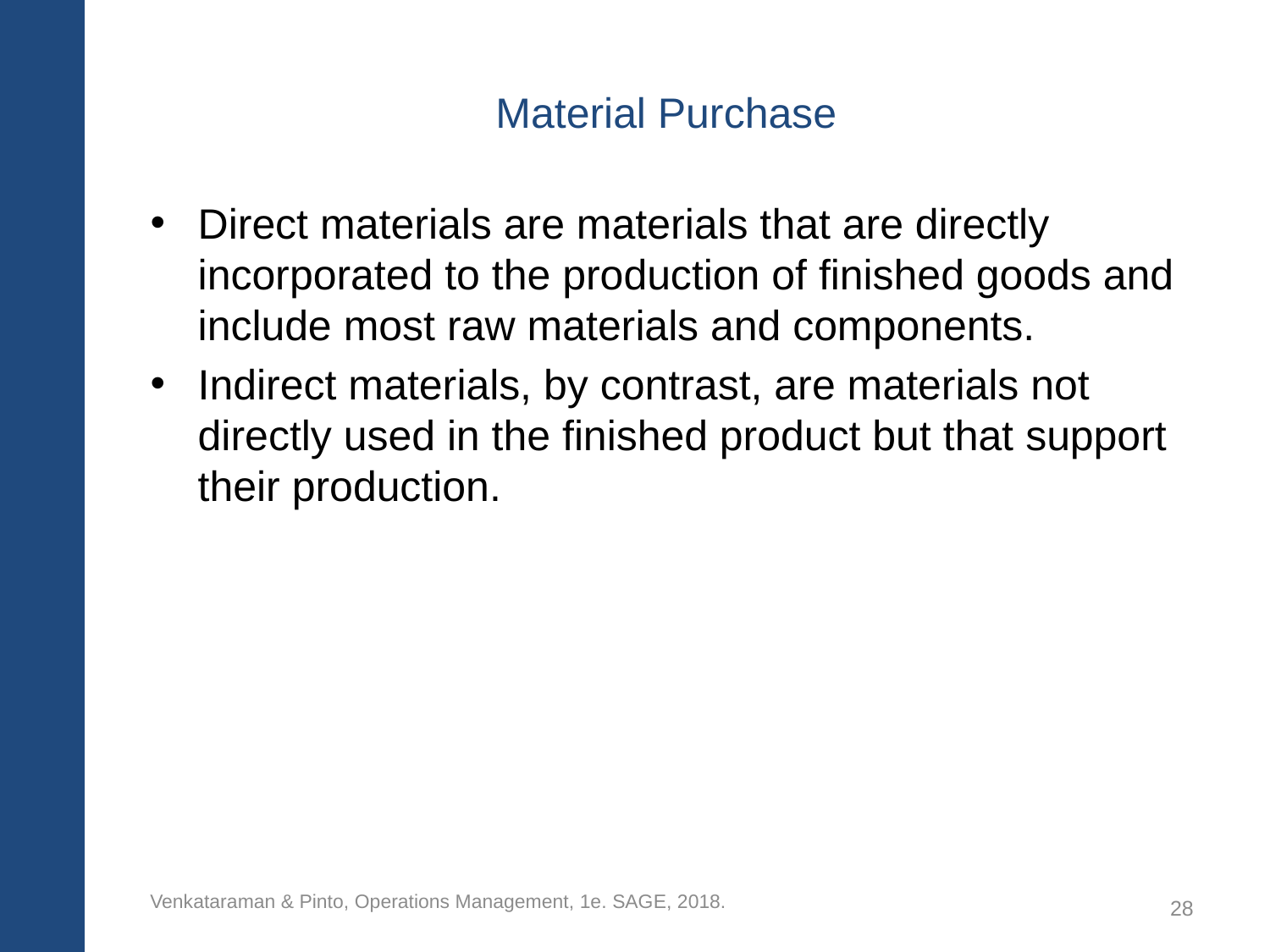

# Material Purchase
Direct materials are materials that are directly incorporated to the production of finished goods and include most raw materials and components.
Indirect materials, by contrast, are materials not directly used in the finished product but that support their production.

Venkataraman & Pinto, Operations Management, 1e. SAGE, 2018.
28